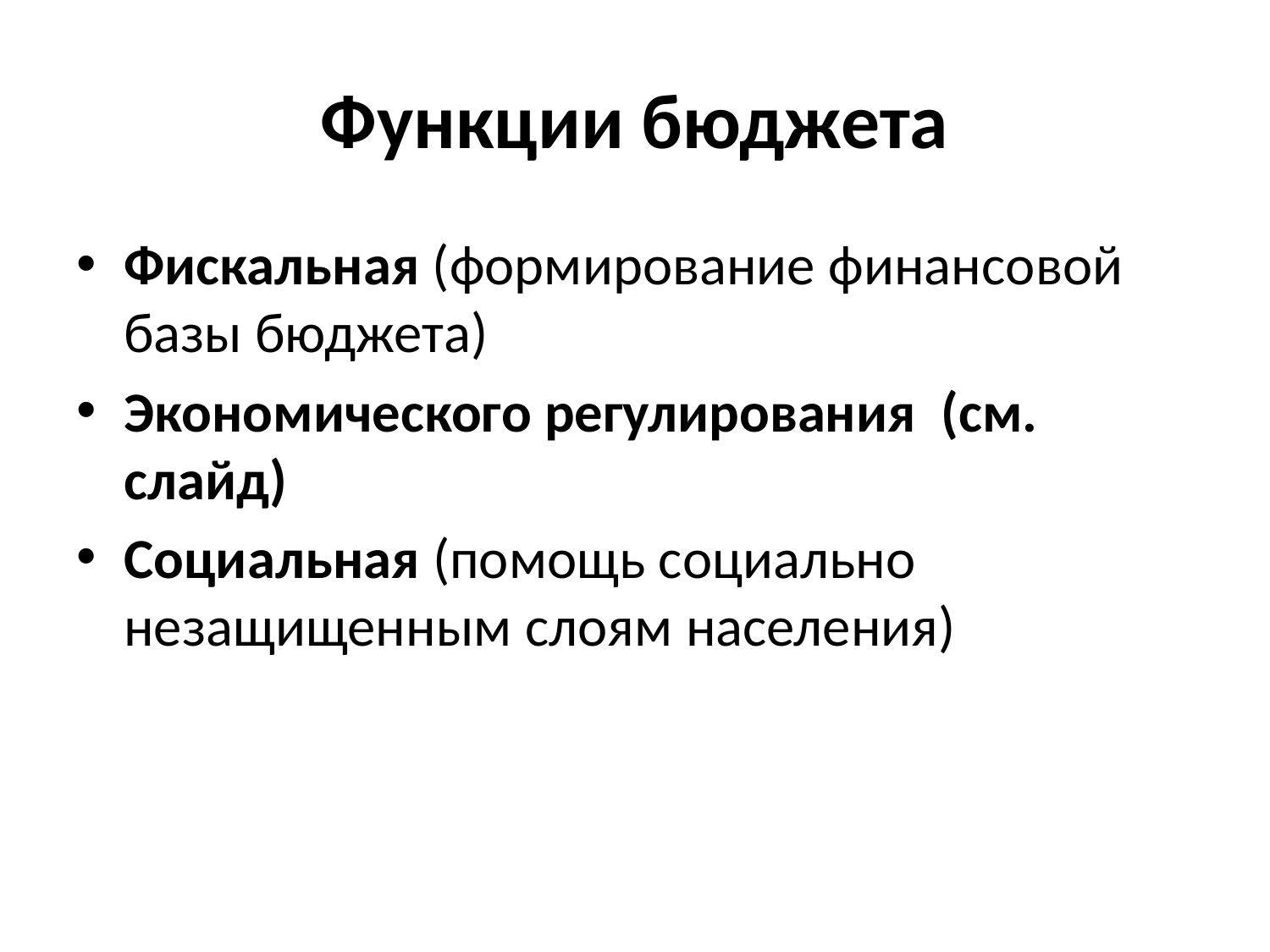

# Функции бюджета
Фискальная (формирование финансовой базы бюджета)
Экономического регулирования  (см. слайд)
Социальная (помощь социально незащищенным слоям населения)